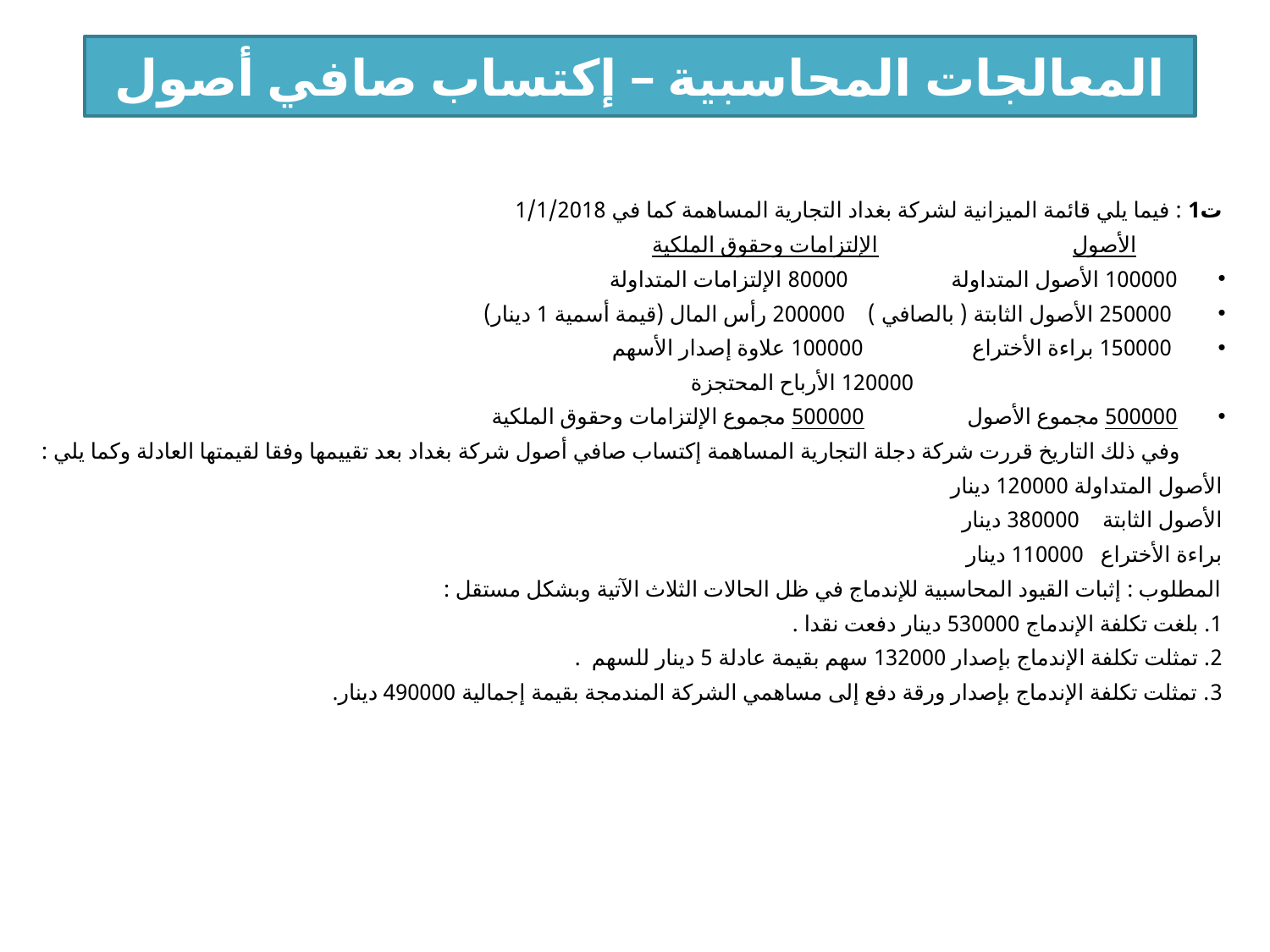

# المعالجات المحاسبية – إكتساب صافي أصول
ت1 : فيما يلي قائمة الميزانية لشركة بغداد التجارية المساهمة كما في 1/1/2018
               الأصول                                  الإلتزامات وحقوق الملكية
100000 الأصول المتداولة                  80000 الإلتزامات المتداولة
 250000 الأصول الثابتة ( بالصافي )    200000 رأس المال (قيمة أسمية 1 دينار)
 150000 براءة الأختراع                   100000 علاوة إصدار الأسهم
                                                      120000 الأرباح المحتجزة
500000 مجموع الأصول                  500000 مجموع الإلتزامات وحقوق الملكية
       وفي ذلك التاريخ قررت شركة دجلة التجارية المساهمة إكتساب صافي أصول شركة بغداد بعد تقييمها وفقا لقيمتها العادلة وكما يلي :
الأصول المتداولة 120000 دينار
الأصول الثابتة    380000 دينار
براءة الأختراع   110000 دينار
المطلوب : إثبات القيود المحاسبية للإندماج في ظل الحالات الثلاث الآتية وبشكل مستقل :
1. بلغت تكلفة الإندماج 530000 دينار دفعت نقدا .
2. تمثلت تكلفة الإندماج بإصدار 132000 سهم بقيمة عادلة 5 دينار للسهم  .
3. تمثلت تكلفة الإندماج بإصدار ورقة دفع إلى مساهمي الشركة المندمجة بقيمة إجمالية 490000 دينار.